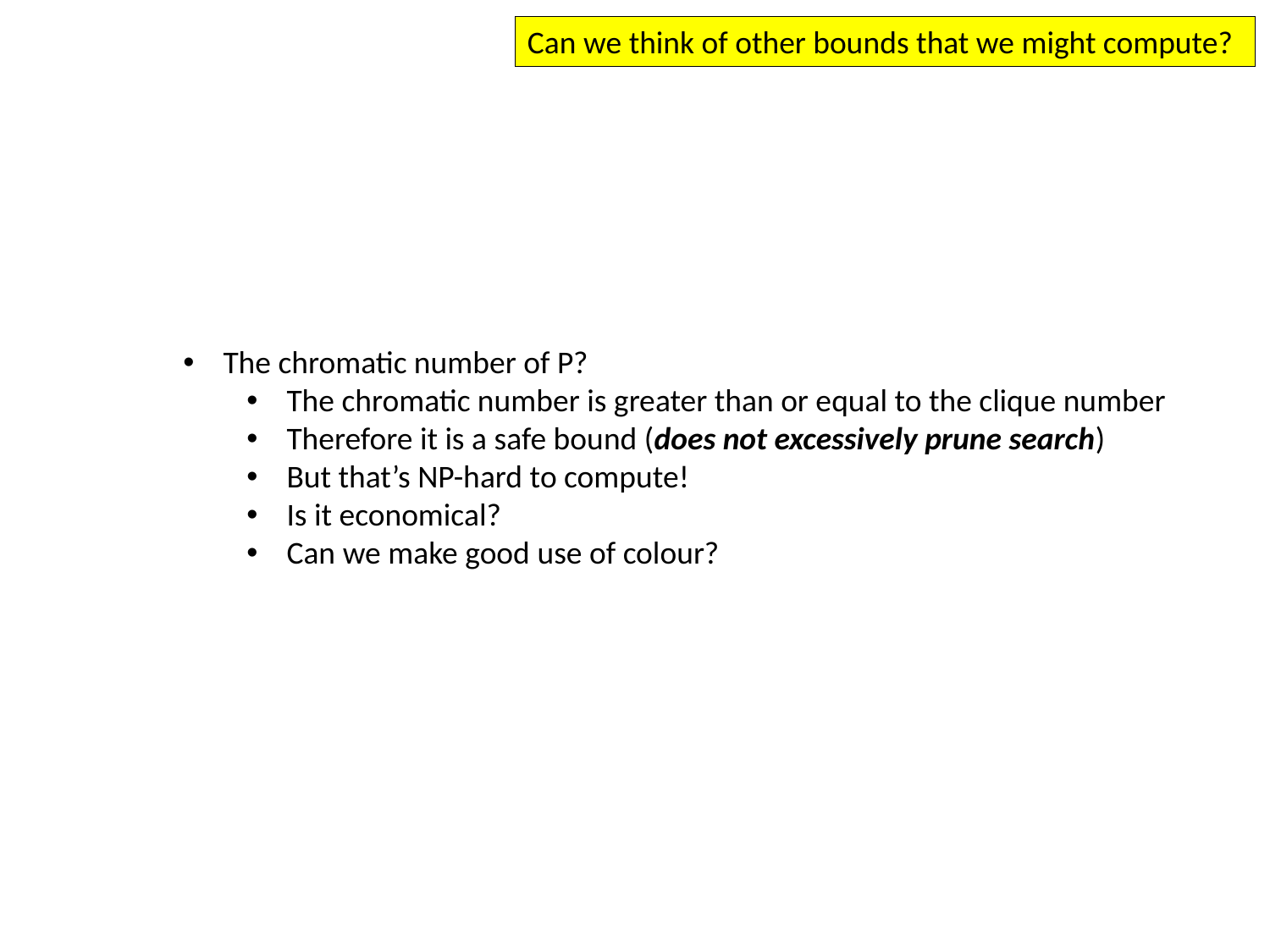

Can we think of other bounds that we might compute?
The chromatic number of P?
The chromatic number is greater than or equal to the clique number
Therefore it is a safe bound (does not excessively prune search)
But that’s NP-hard to compute!
Is it economical?
Can we make good use of colour?